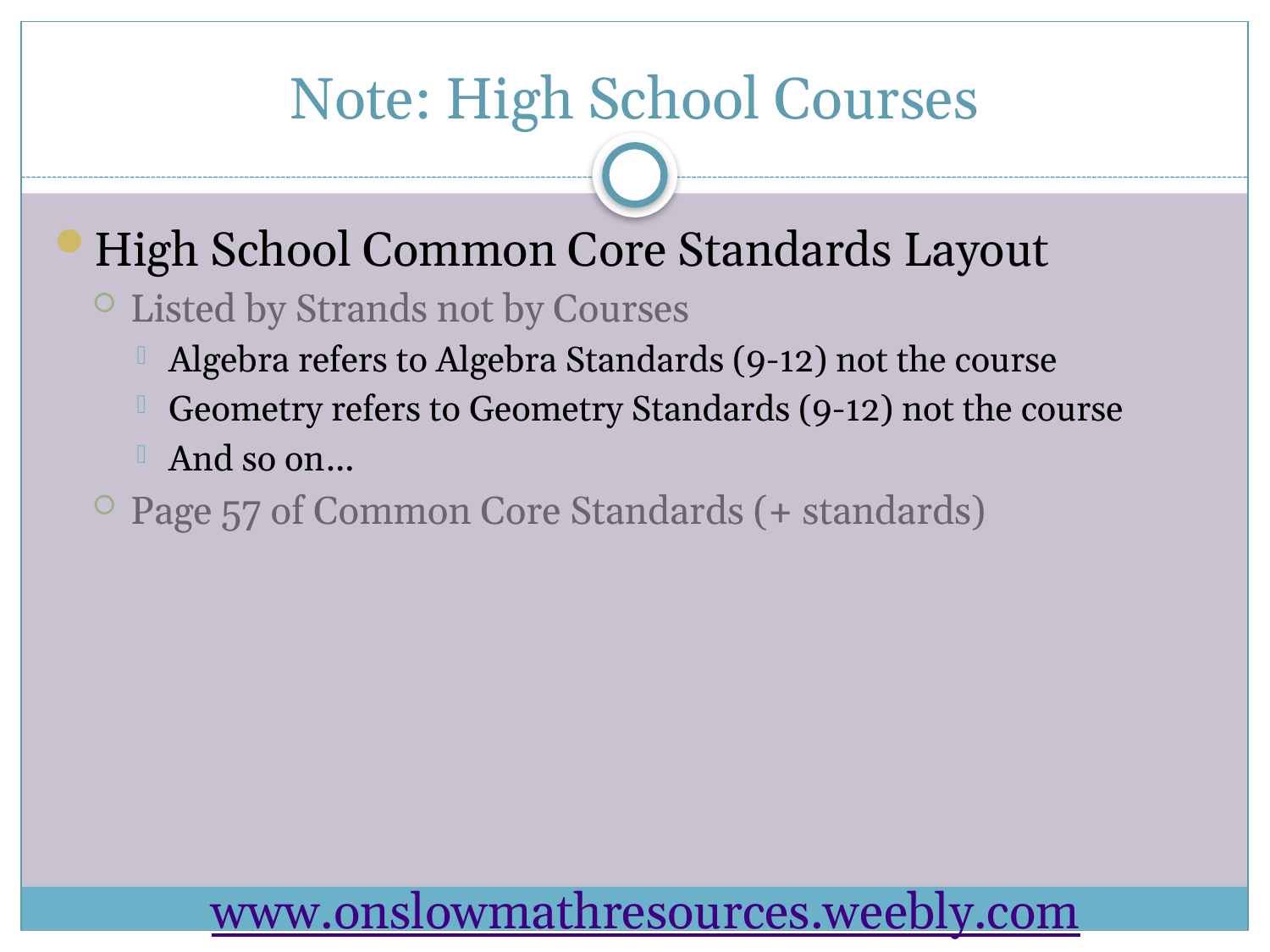

# Note: High School Courses
High School Common Core Standards Layout
Listed by Strands not by Courses
Algebra refers to Algebra Standards (9-12) not the course
Geometry refers to Geometry Standards (9-12) not the course
And so on…
Page 57 of Common Core Standards (+ standards)
www.onslowmathresources.weebly.com